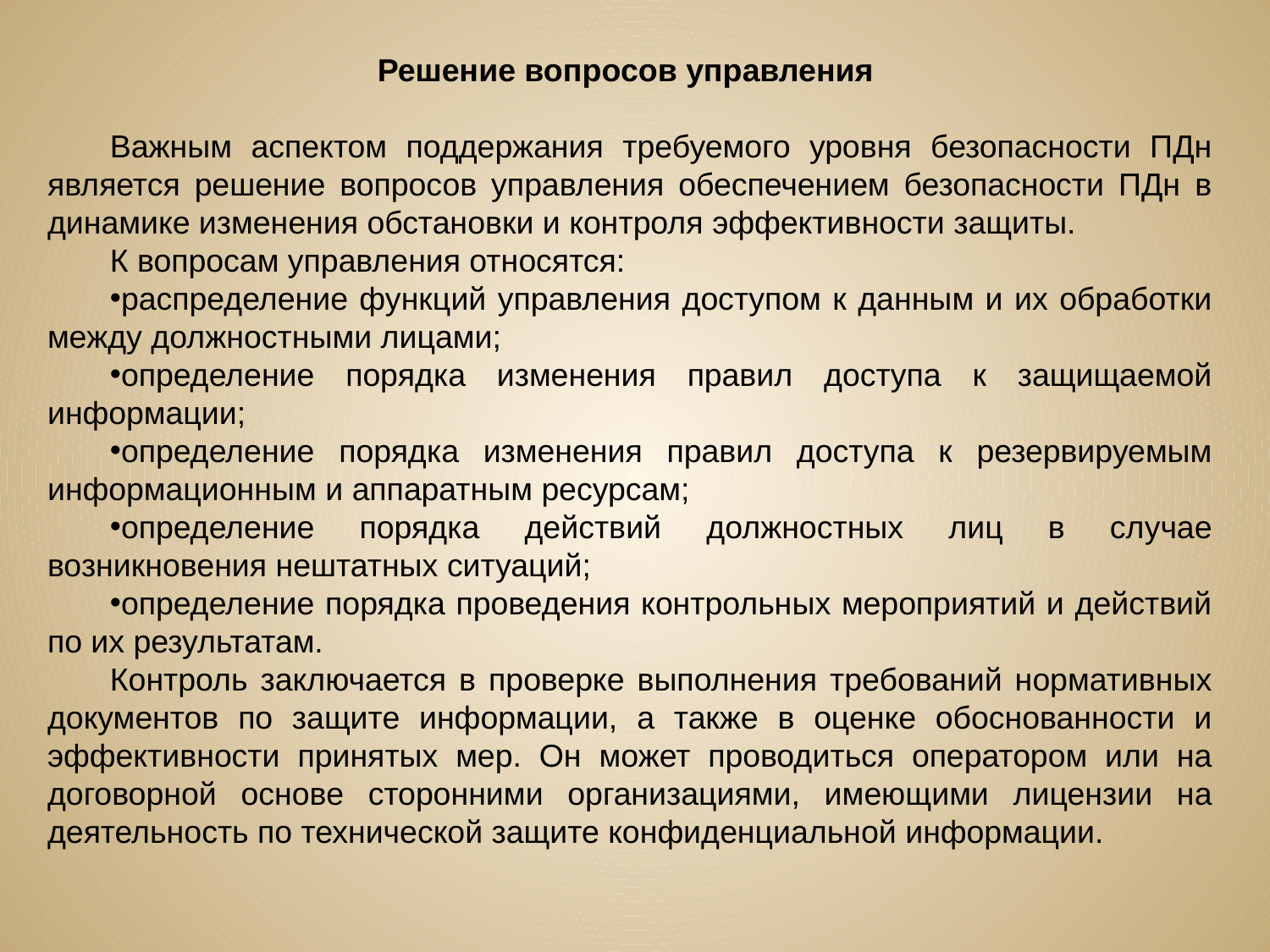

Решение вопросов управления

Важным аспектом поддержания требуемого уровня безопасности ПДн является решение вопросов управления обеспечением безопасности ПДн в динамике изменения обстановки и контроля эффективности защиты.
К вопросам управления относятся:
распределение функций управления доступом к данным и их обработки между должностными лицами;
определение порядка изменения правил доступа к защищаемой информации;
определение порядка изменения правил доступа к резервируемым информационным и аппаратным ресурсам;
определение порядка действий должностных лиц в случае возникновения нештатных ситуаций;
определение порядка проведения контрольных мероприятий и действий по их результатам.
Контроль заключается в проверке выполнения требований нормативных документов по защите информации, а также в оценке обоснованности и эффективности принятых мер. Он может проводиться оператором или на договорной основе сторонними организациями, имеющими лицензии на деятельность по технической защите конфиденциальной информации.